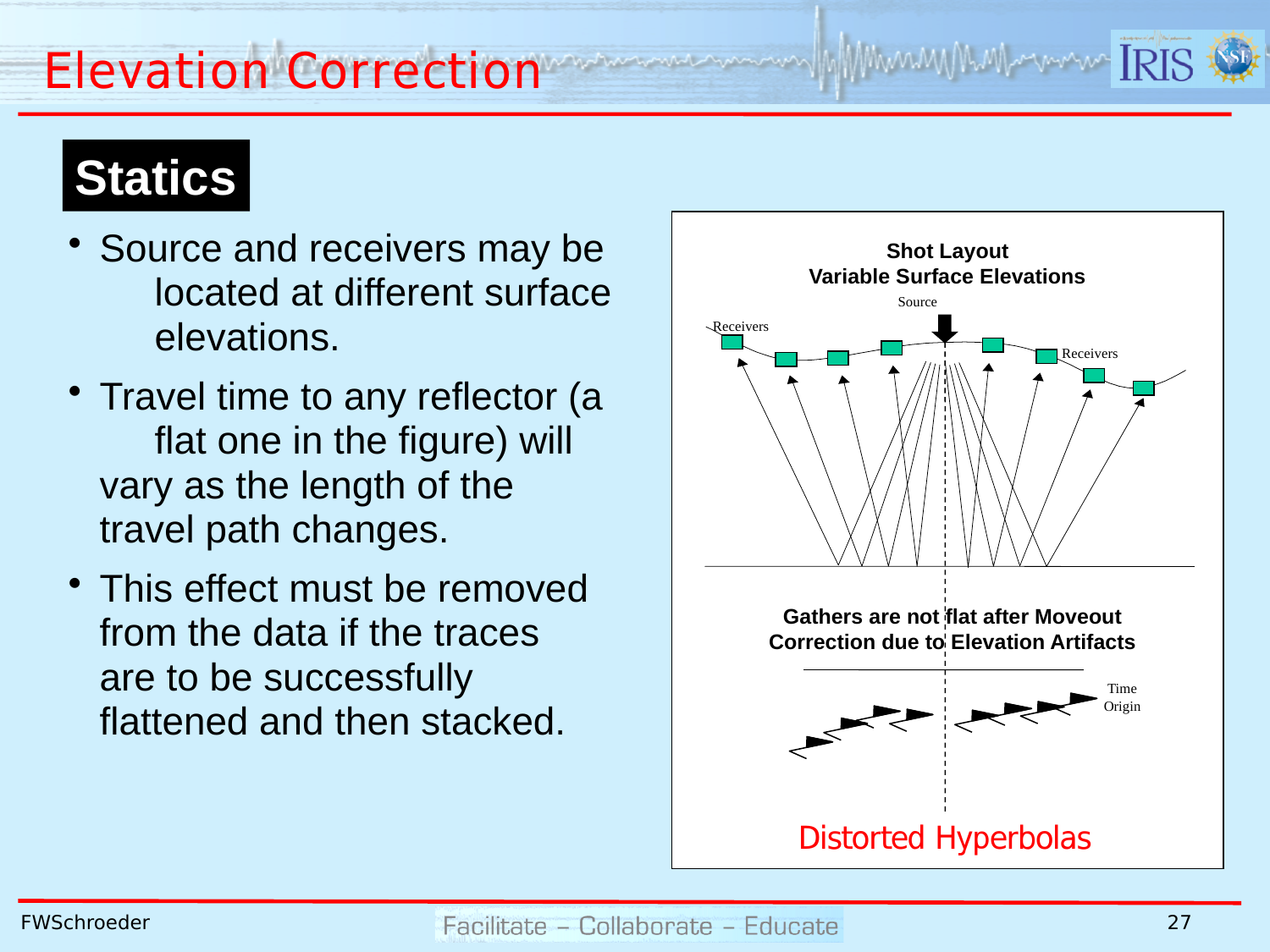

# Elevation Correction
Statics

Shot Layout
Variable Surface Elevations
Source
Receivers

Receivers

R

R
R
R
R

R

R
R
R
R

R
R

R
R

Gathers are not flat after Moveout Correction due to Elevation Artifacts

Time
Origin

Source and receivers may be 	located at different surface 	elevations.
Travel time to any reflector (a 	flat one in the figure) will 	vary as the length of the  	travel path changes.
This effect must be removed 	from the data if the traces 	are to be successfully 	flattened and then stacked.
Distorted Hyperbolas